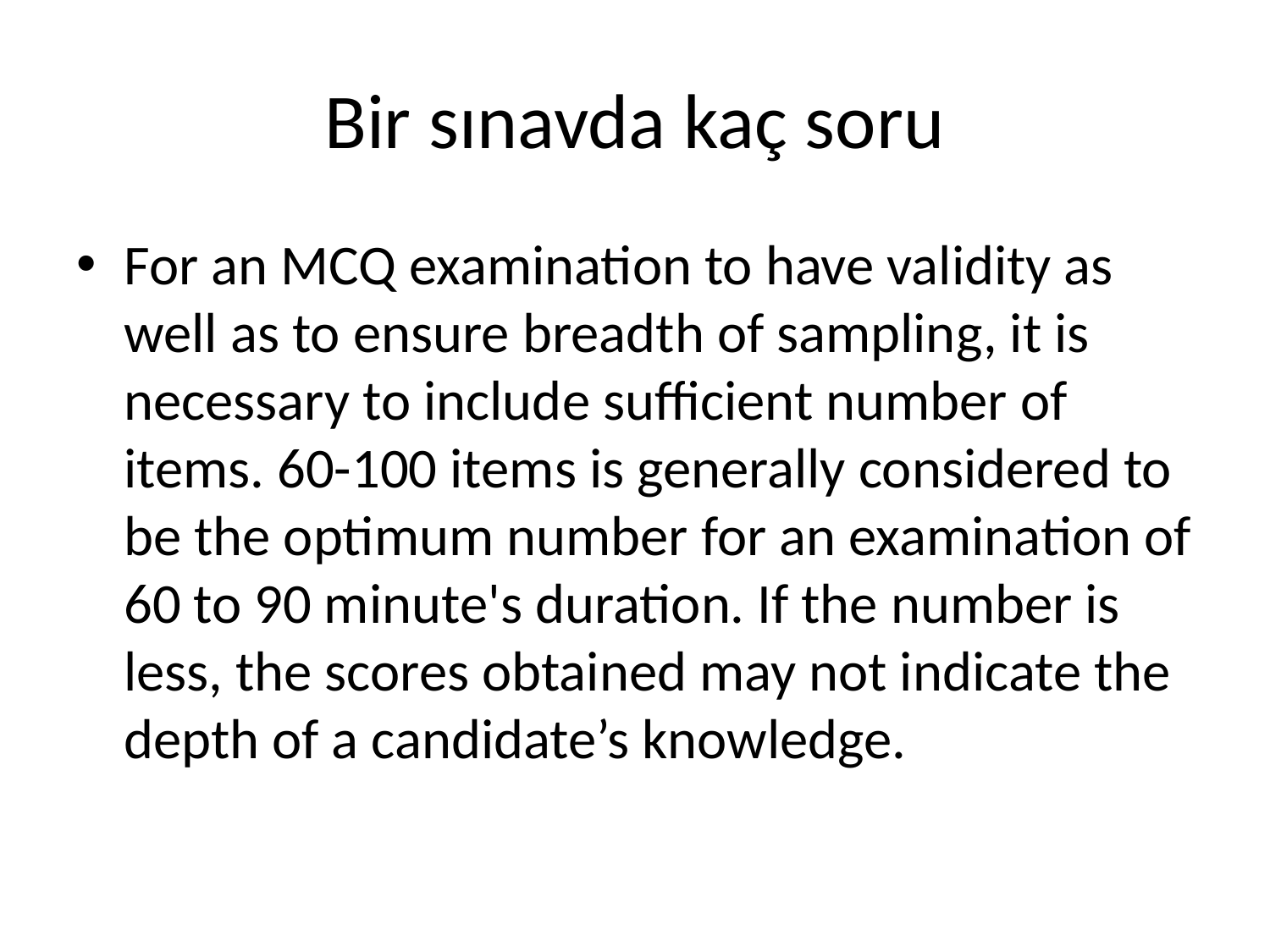

# Bir sınavda kaç soru
For an MCQ examination to have validity as well as to ensure breadth of sampling, it is necessary to include sufficient number of items. 60-100 items is generally considered to be the optimum number for an examination of 60 to 90 minute's duration. If the number is less, the scores obtained may not indicate the depth of a candidate’s knowledge.